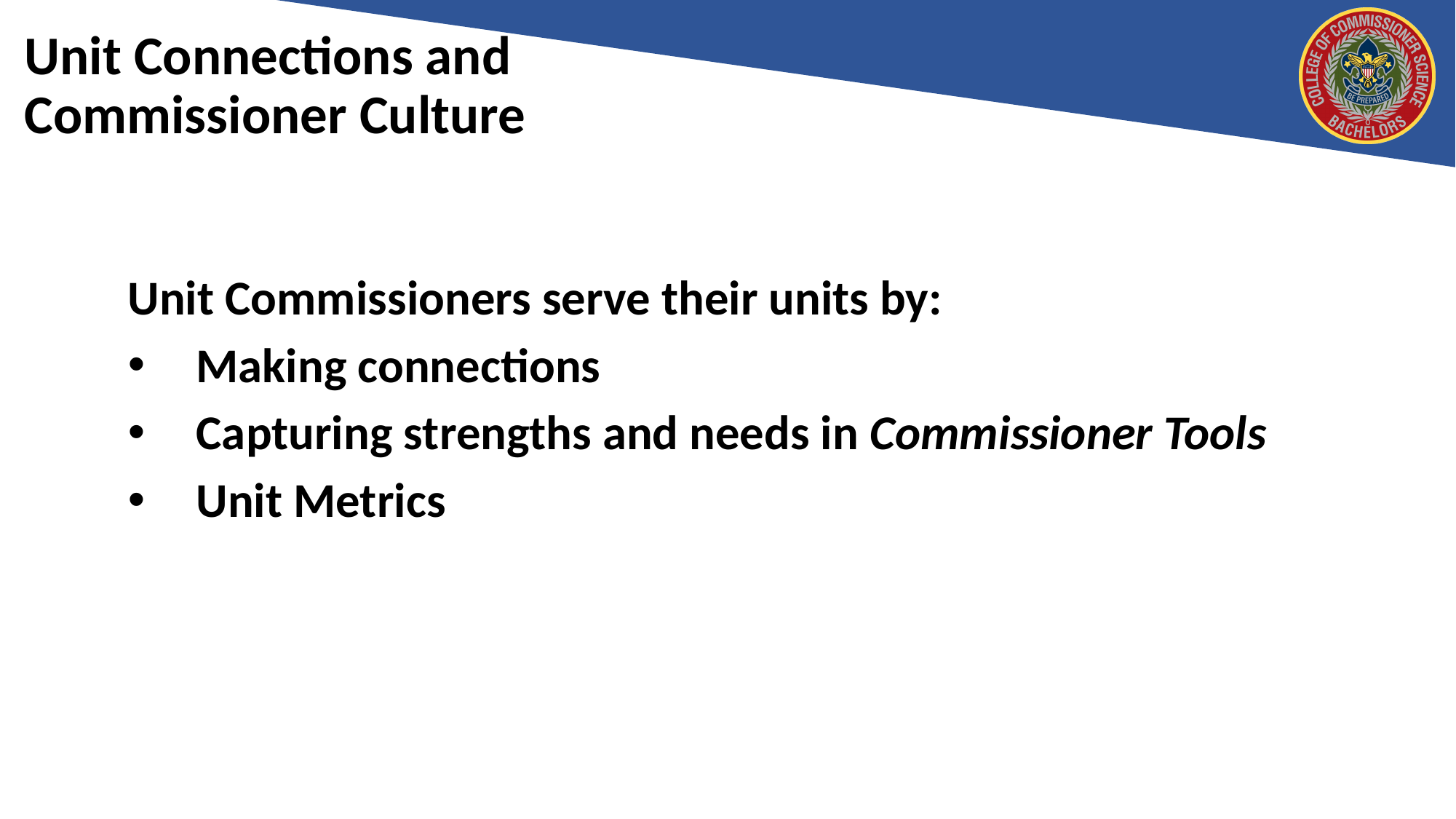

# Unit Connections and Commissioner Culture
Unit Commissioners serve their units by:
Making connections
Capturing strengths and needs in Commissioner Tools
Unit Metrics